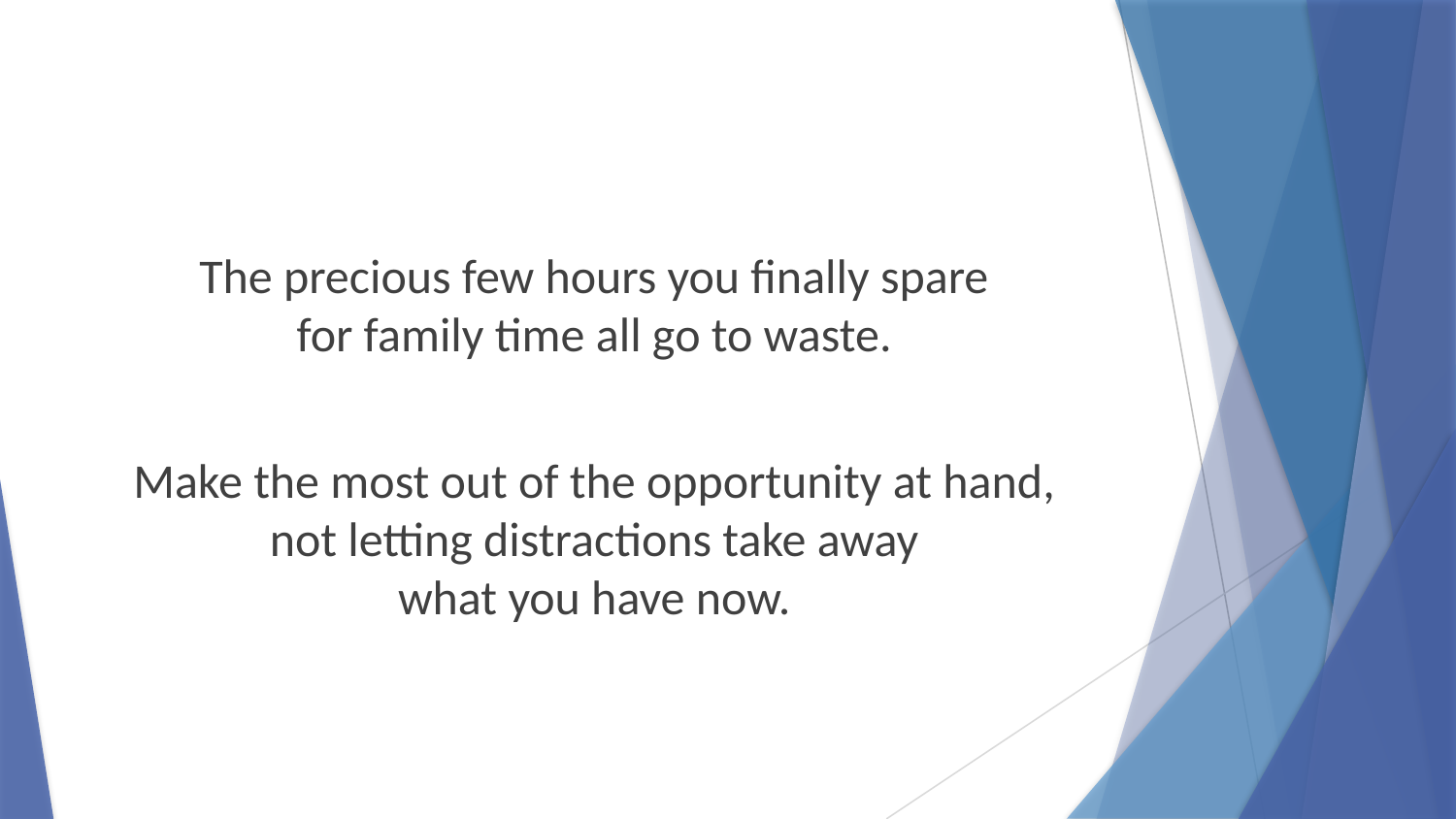

The precious few hours you finally spare
for family time all go to waste.

Make the most out of the opportunity at hand, not letting distractions take away
what you have now.